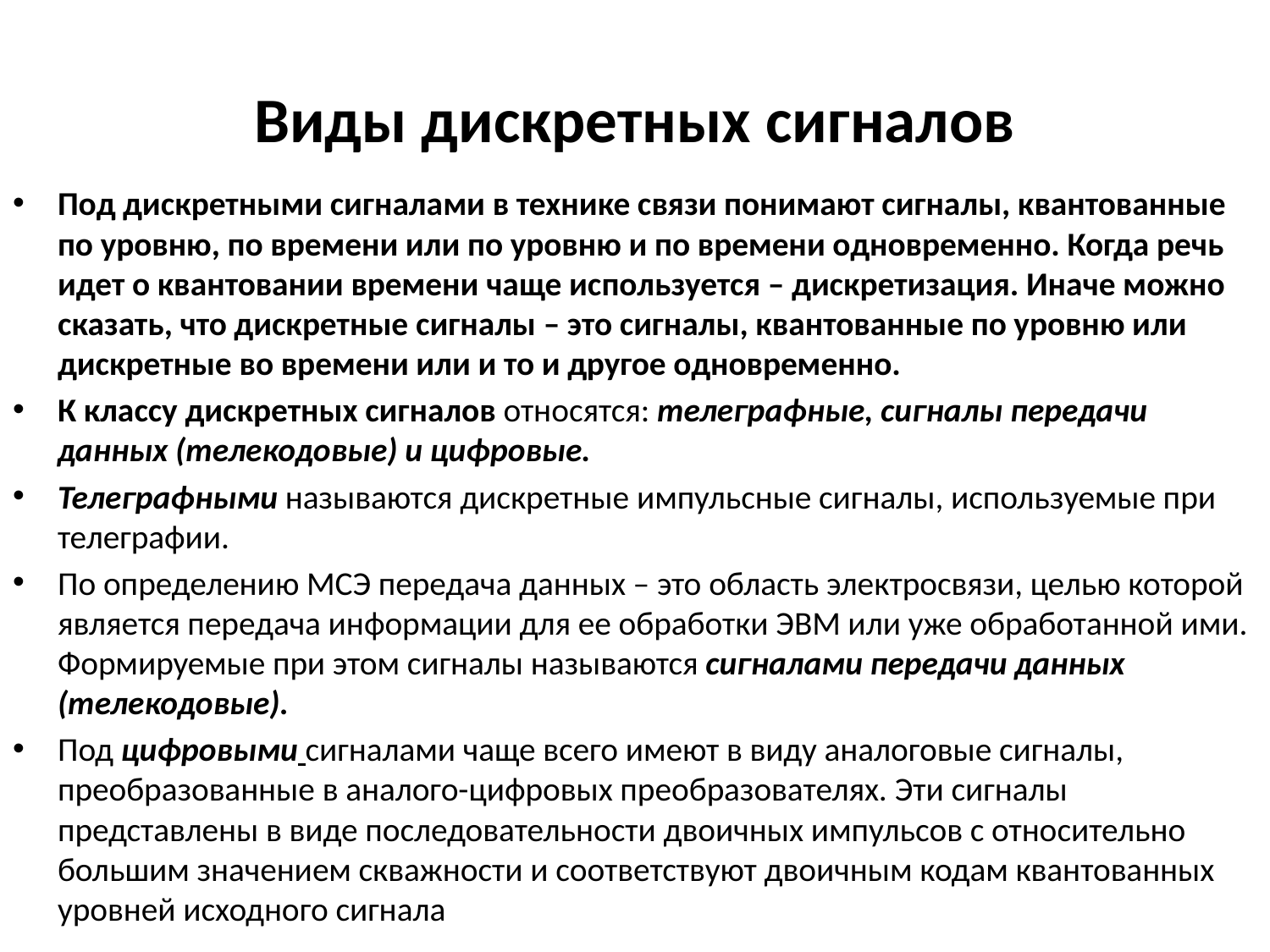

# Виды дискретных сигналов
Под дискретными сигналами в технике связи понимают сигналы, квантованные по уровню, по времени или по уровню и по времени одновременно. Когда речь идет о квантовании времени чаще используется – дискретизация. Иначе можно сказать, что дискретные сигналы – это сигналы, квантованные по уровню или дискретные во времени или и то и другое одновременно.
К классу дискретных сигналов относятся: телеграфные, сигналы передачи данных (телекодовые) и цифровые.
Телеграфными называются дискретные импульсные сигналы, используемые при телеграфии.
По определению МСЭ передача данных – это область электросвязи, целью которой является передача информации для ее обработки ЭВМ или уже обработанной ими. Формируемые при этом сигналы называются сигналами передачи данных (телекодовые).
Под цифровыми сигналами чаще всего имеют в виду аналоговые сигналы, преобразованные в аналого-цифровых преобразователях. Эти сигналы представлены в виде последовательности двоичных импульсов с относительно большим значением скважности и соответствуют двоичным кодам квантованных уровней исходного сигнала